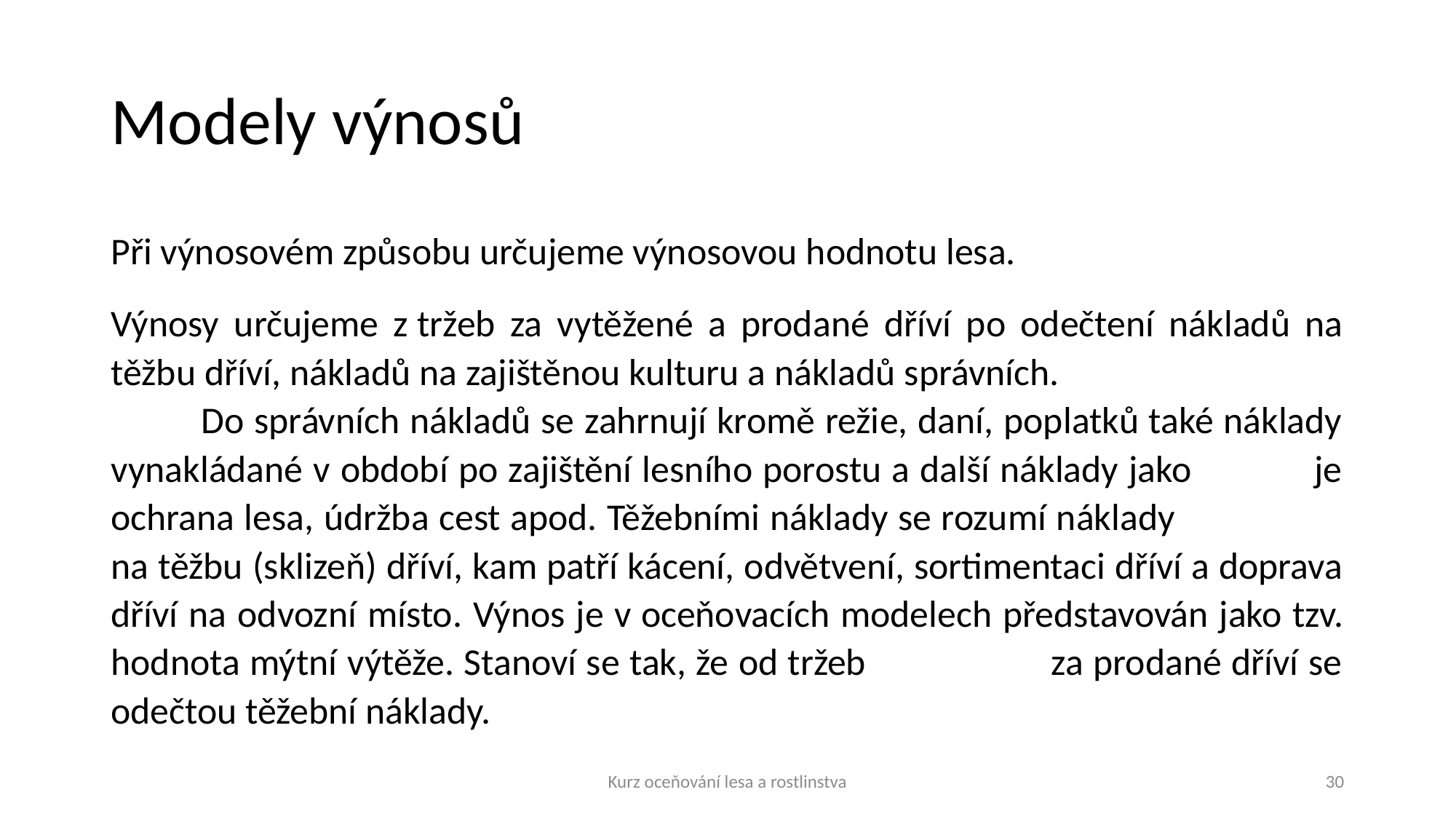

# Modely výnosů
Při výnosovém způsobu určujeme výnosovou hodnotu lesa.
Výnosy určujeme z tržeb za vytěžené a prodané dříví po odečtení nákladů na těžbu dříví, nákladů na zajištěnou kulturu a nákladů správních.                                           Do správních nákladů se zahrnují kromě režie, daní, poplatků také náklady vynakládané v období po zajištění lesního porostu a další náklady jako            je ochrana lesa, údržba cest apod. Těžebními náklady se rozumí náklady                  na těžbu (sklizeň) dříví, kam patří kácení, odvětvení, sortimentaci dříví a doprava dříví na odvozní místo. Výnos je v oceňovacích modelech představován jako tzv. hodnota mýtní výtěže. Stanoví se tak, že od tržeb                   za prodané dříví se odečtou těžební náklady.

Kurz oceňování lesa a rostlinstva
30